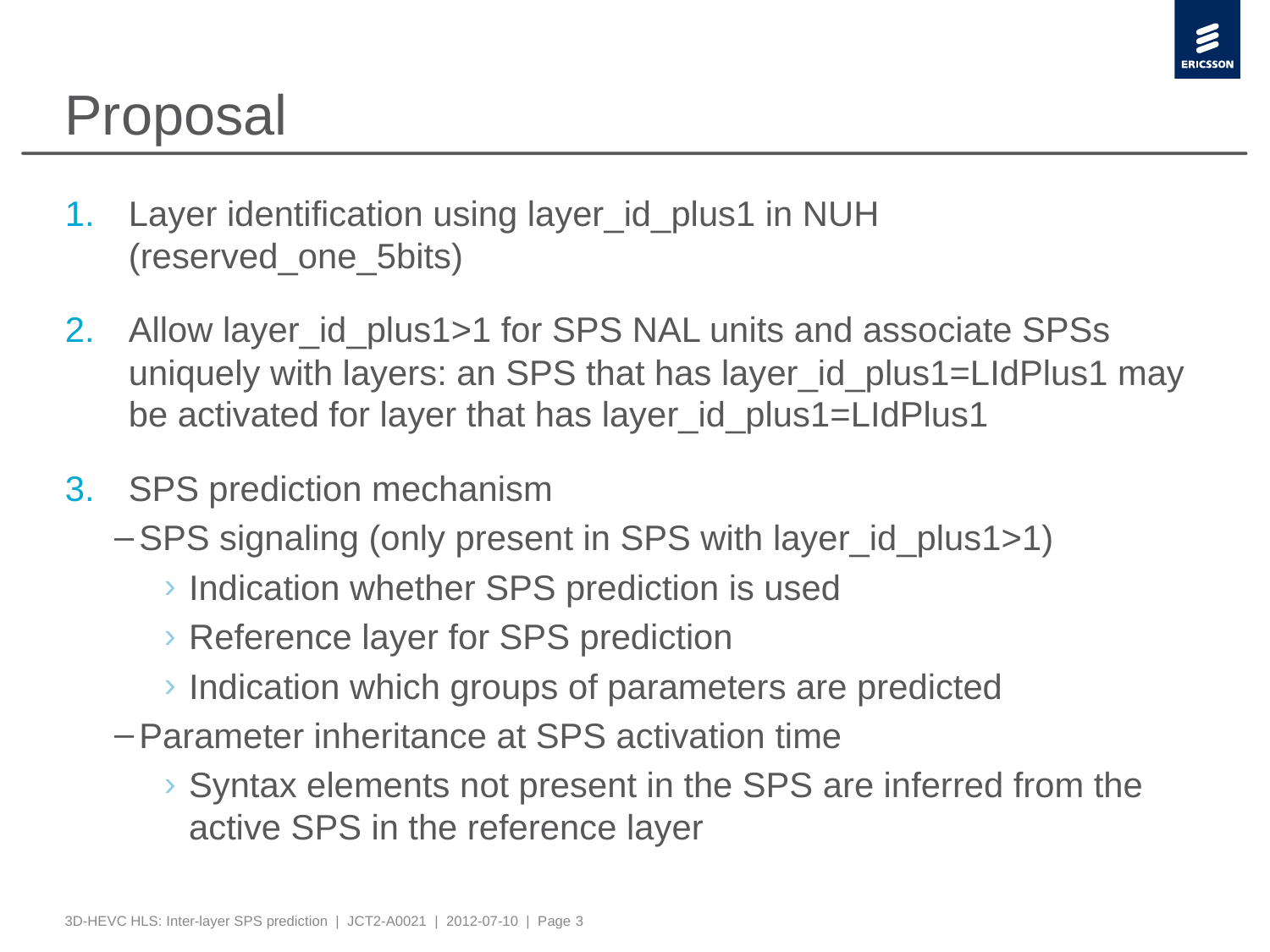

# Proposal
Layer identification using layer_id_plus1 in NUH (reserved_one_5bits)

Allow layer_id_plus1>1 for SPS NAL units and associate SPSs uniquely with layers: an SPS that has layer_id_plus1=LIdPlus1 may be activated for layer that has layer_id_plus1=LIdPlus1

SPS prediction mechanism
SPS signaling (only present in SPS with layer_id_plus1>1)
Indication whether SPS prediction is used
Reference layer for SPS prediction
Indication which groups of parameters are predicted
Parameter inheritance at SPS activation time
Syntax elements not present in the SPS are inferred from the active SPS in the reference layer